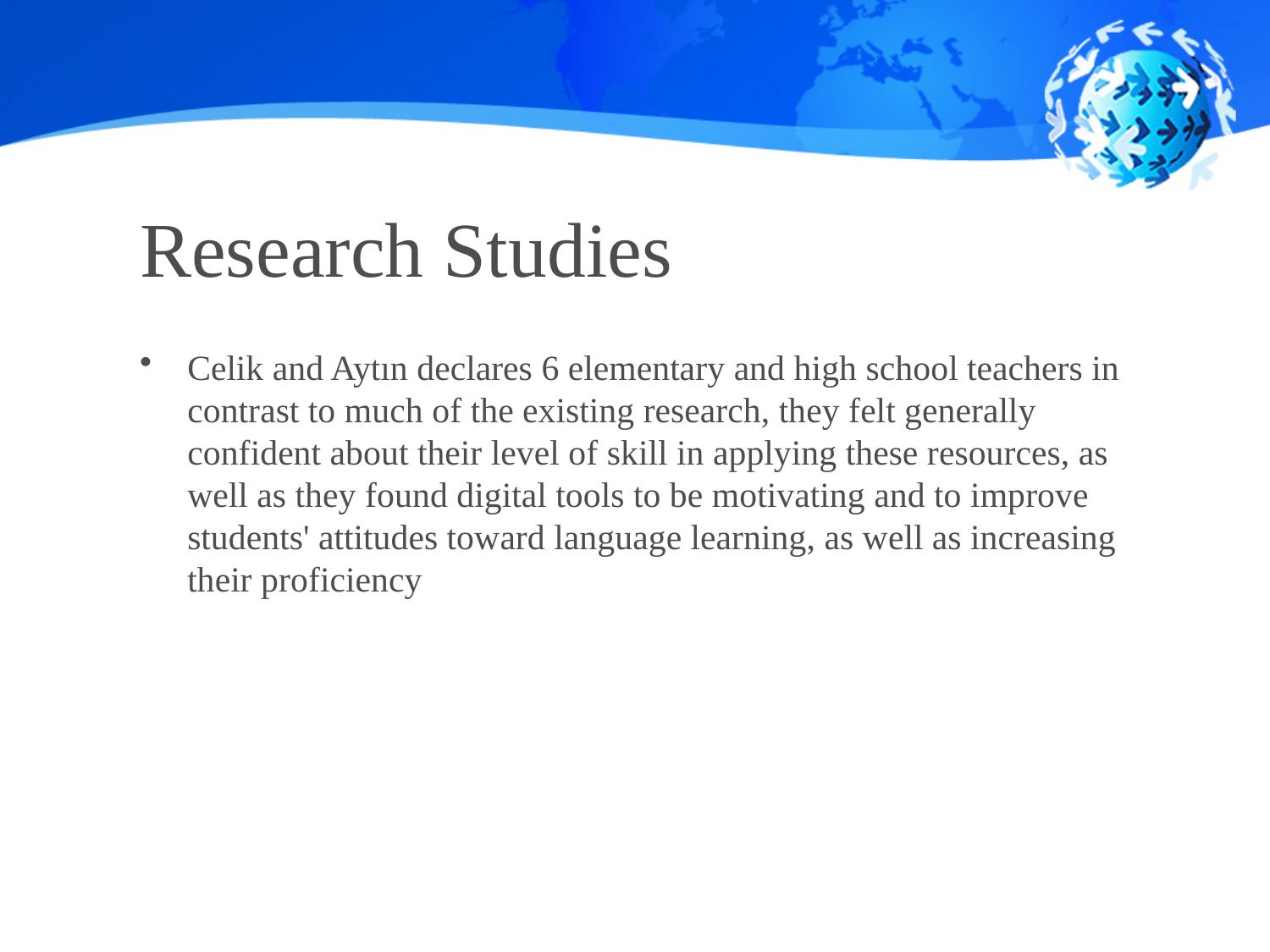

# Research Studies
Celik and Aytın declares 6 elementary and high school teachers in contrast to much of the existing research, they felt generally confident about their level of skill in applying these resources, as well as they found digital tools to be motivating and to improve students' attitudes toward language learning, as well as increasing their proficiency